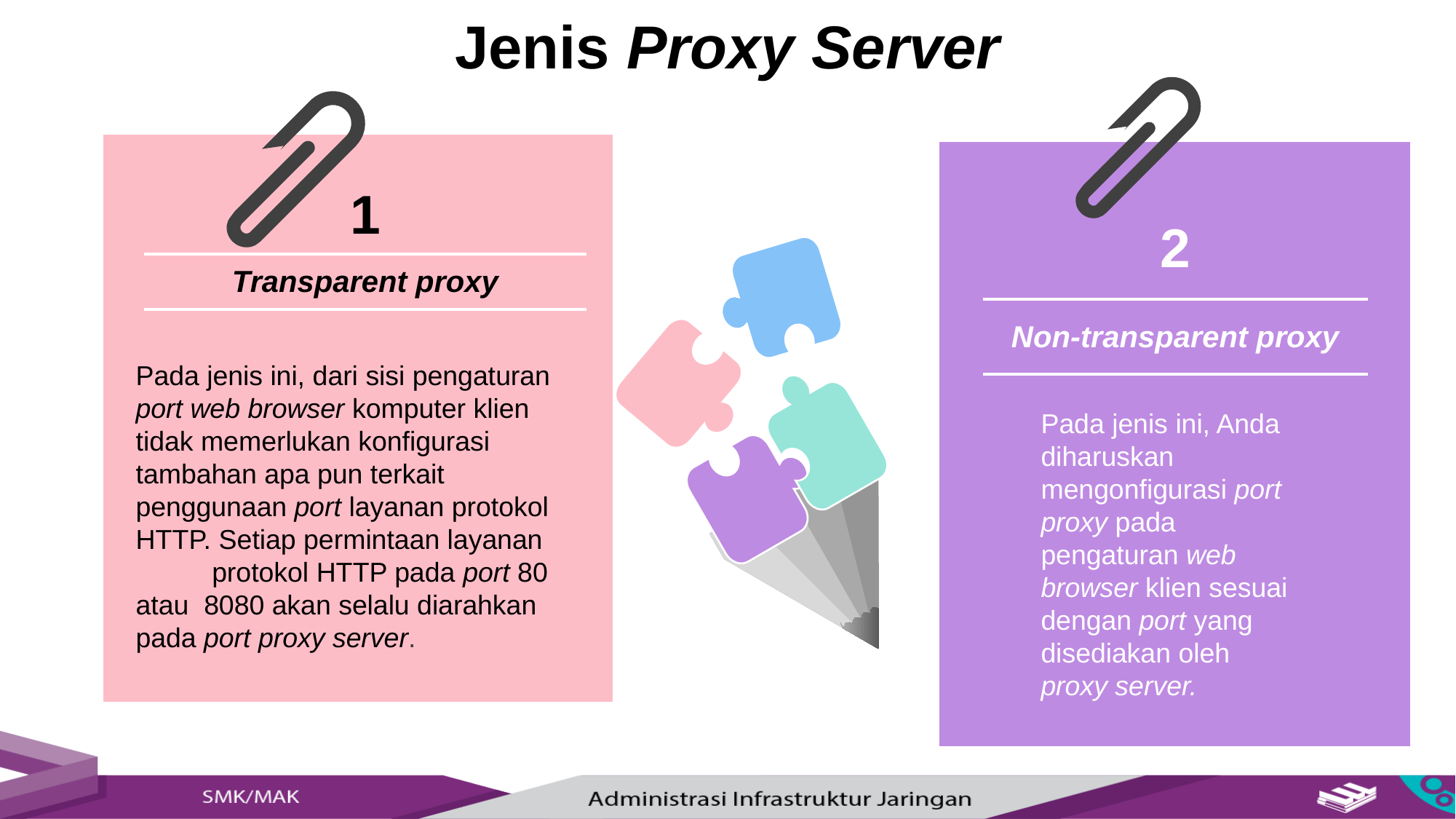

Jenis Proxy Server

|  |  |  |
| --- | --- | --- |
|  | 1 |  |
|  | Transparent proxy |  |
|  |  |  |
|  |  |  |
|  |  |  |
|  |  |  |
|  |  |  |
| --- | --- | --- |
|  | 2 |  |
|  | Non-transparent proxy |  |
|  |  |  |
|  |  |  |
|  |  |  |
|  |  |  |

Pada jenis ini, dari sisi pengaturan port web browser komputer klien   tidak memerlukan konfigurasi        tambahan apa pun terkait penggunaan port layanan protokol HTTP. Setiap permintaan layanan            protokol HTTP pada port 80 atau  8080 akan selalu diarahkan pada port proxy server.
Pada jenis ini, Anda diharuskan   mengonfigurasi port proxy pada   pengaturan web browser klien sesuai dengan port yang disediakan oleh proxy server.